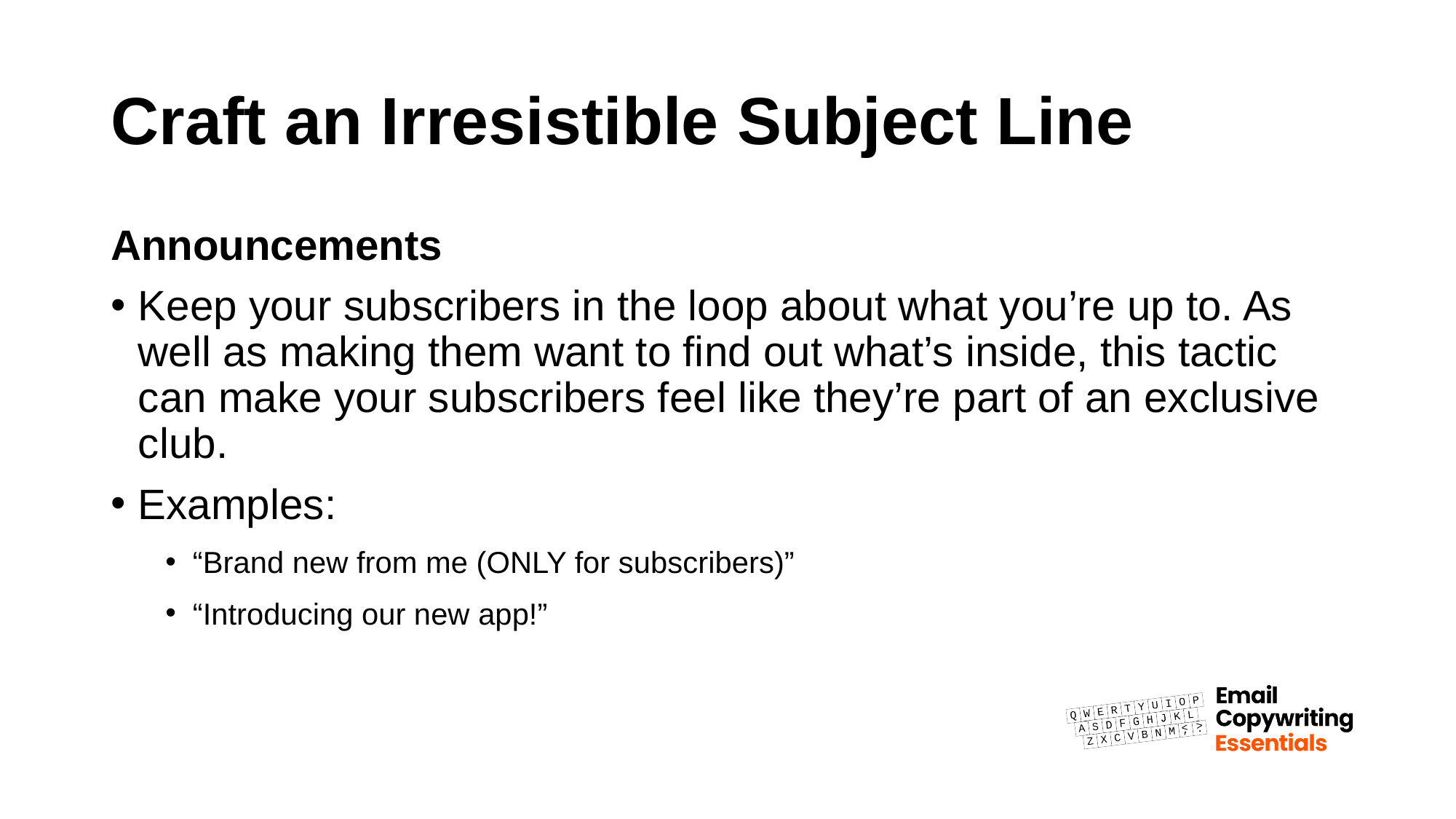

# Craft an Irresistible Subject Line
Announcements
Keep your subscribers in the loop about what you’re up to. As well as making them want to find out what’s inside, this tactic can make your subscribers feel like they’re part of an exclusive club.
Examples:
“Brand new from me (ONLY for subscribers)”
“Introducing our new app!”